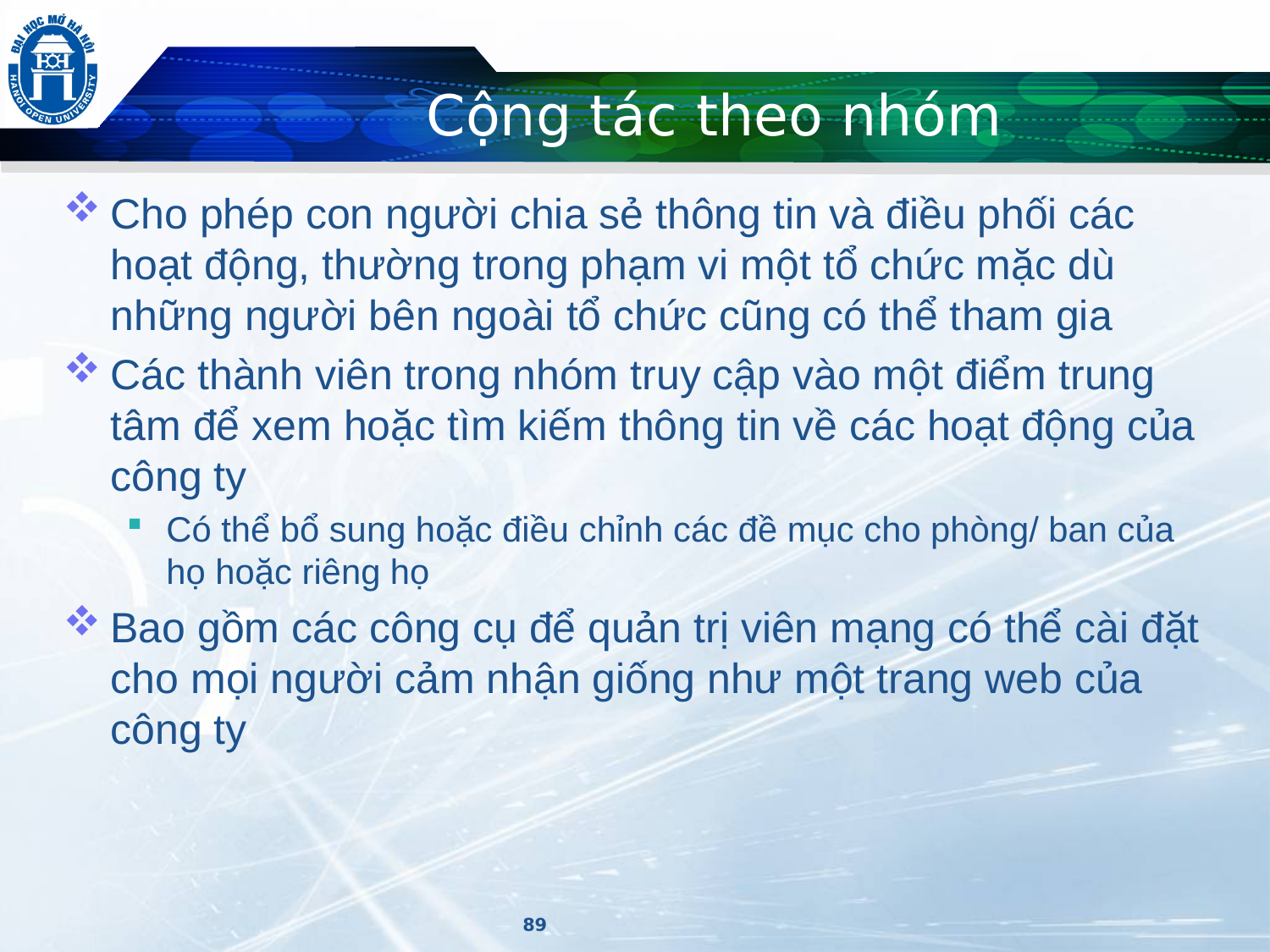

# Cộng tác theo nhóm
Cho phép con người chia sẻ thông tin và điều phối các hoạt động, thường trong phạm vi một tổ chức mặc dù những người bên ngoài tổ chức cũng có thể tham gia
Các thành viên trong nhóm truy cập vào một điểm trung tâm để xem hoặc tìm kiếm thông tin về các hoạt động của công ty
Có thể bổ sung hoặc điều chỉnh các đề mục cho phòng/ ban của họ hoặc riêng họ
Bao gồm các công cụ để quản trị viên mạng có thể cài đặt cho mọi người cảm nhận giống như một trang web của công ty
89